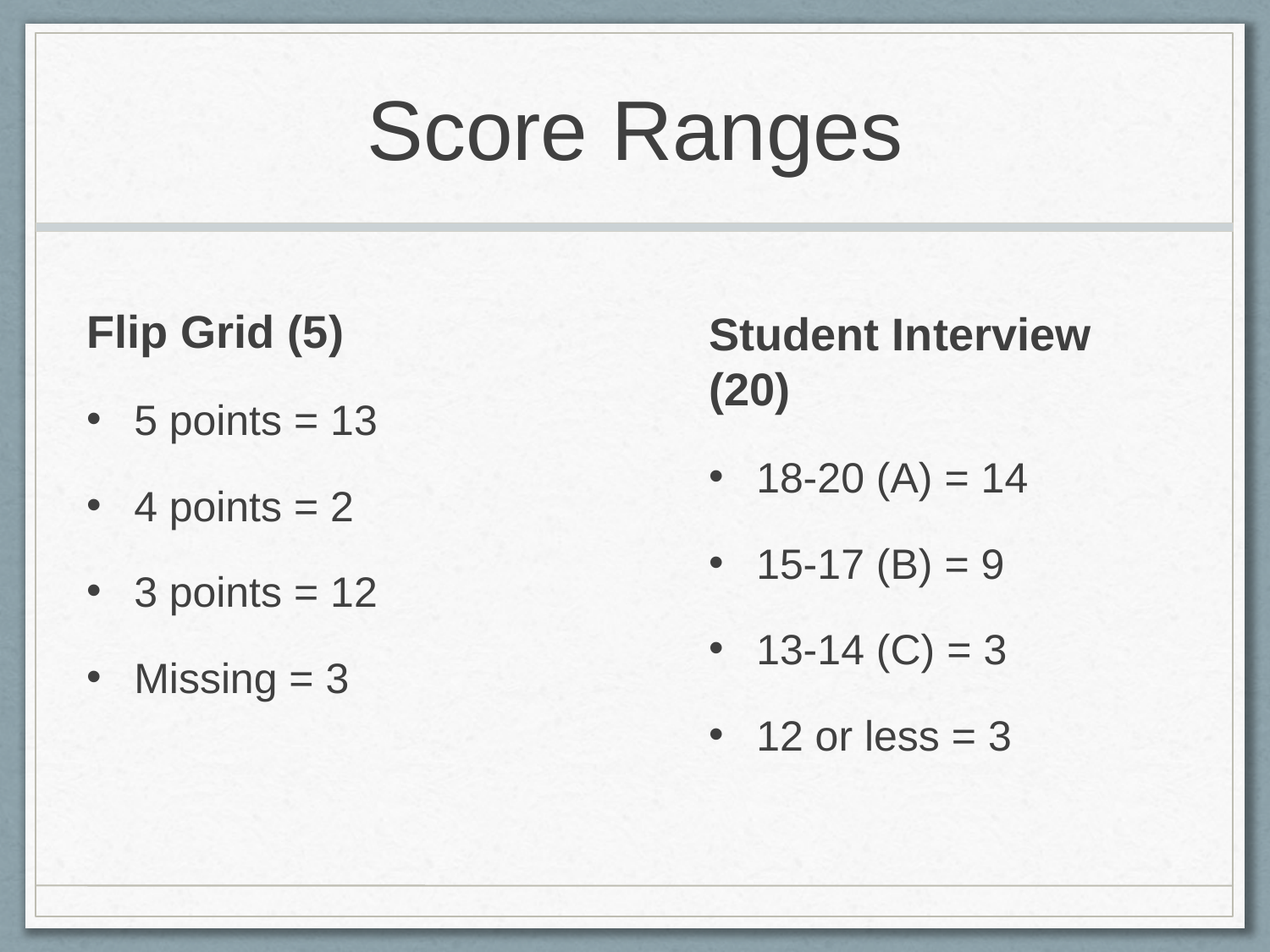

# Score Ranges
Flip Grid (5)
5 points = 13
4 points = 2
3 points = 12
Missing = 3

Student Interview (20)
18-20 (A) = 14
15-17 (B) = 9
13-14 (C) = 3
12 or less = 3